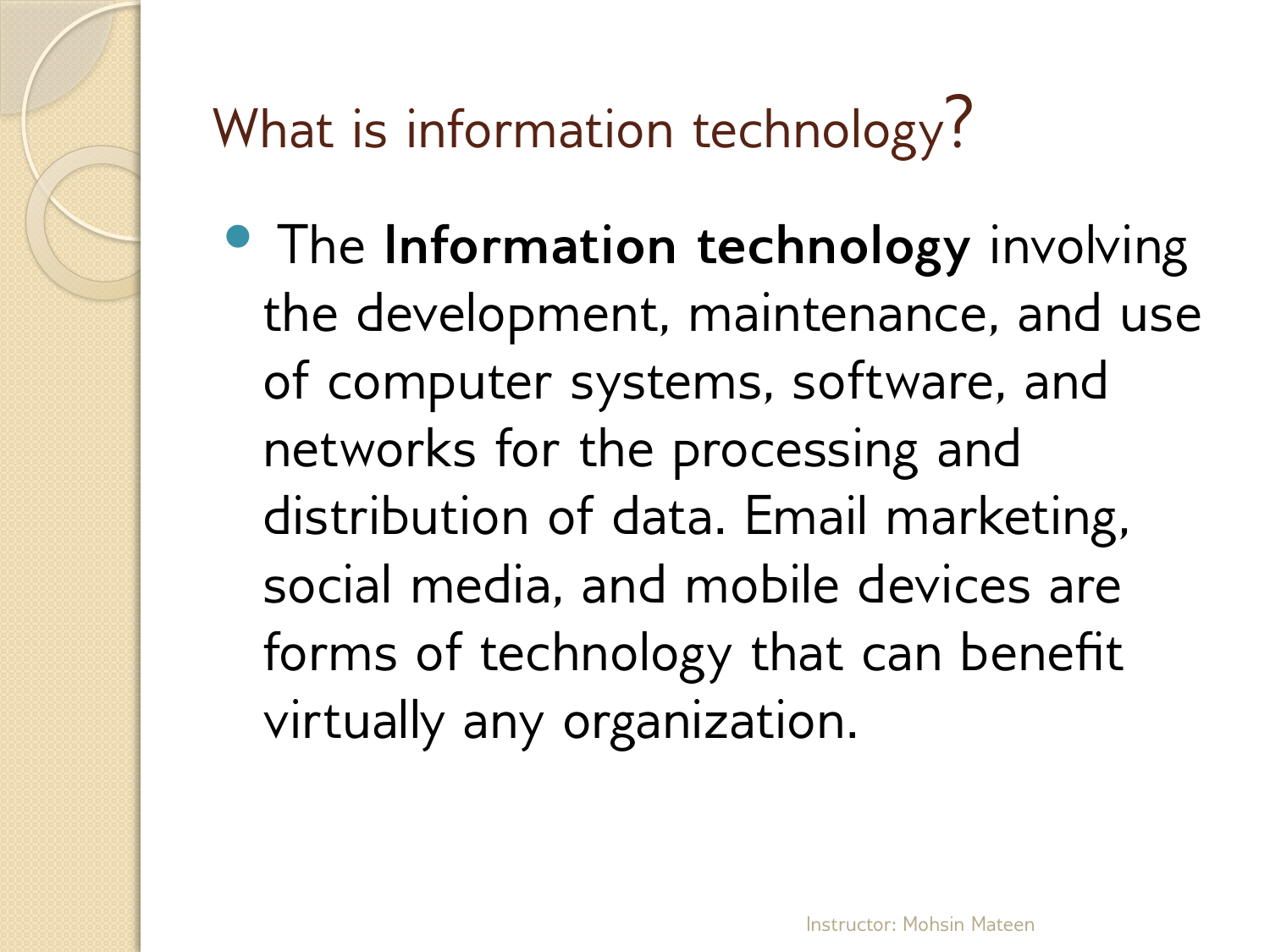

# What is information technology?
 The Information technology involving the development, maintenance, and use of computer systems, software, and networks for the processing and distribution of data. Email marketing, social media, and mobile devices are forms of technology that can benefit virtually any organization.
Instructor: Mohsin Mateen